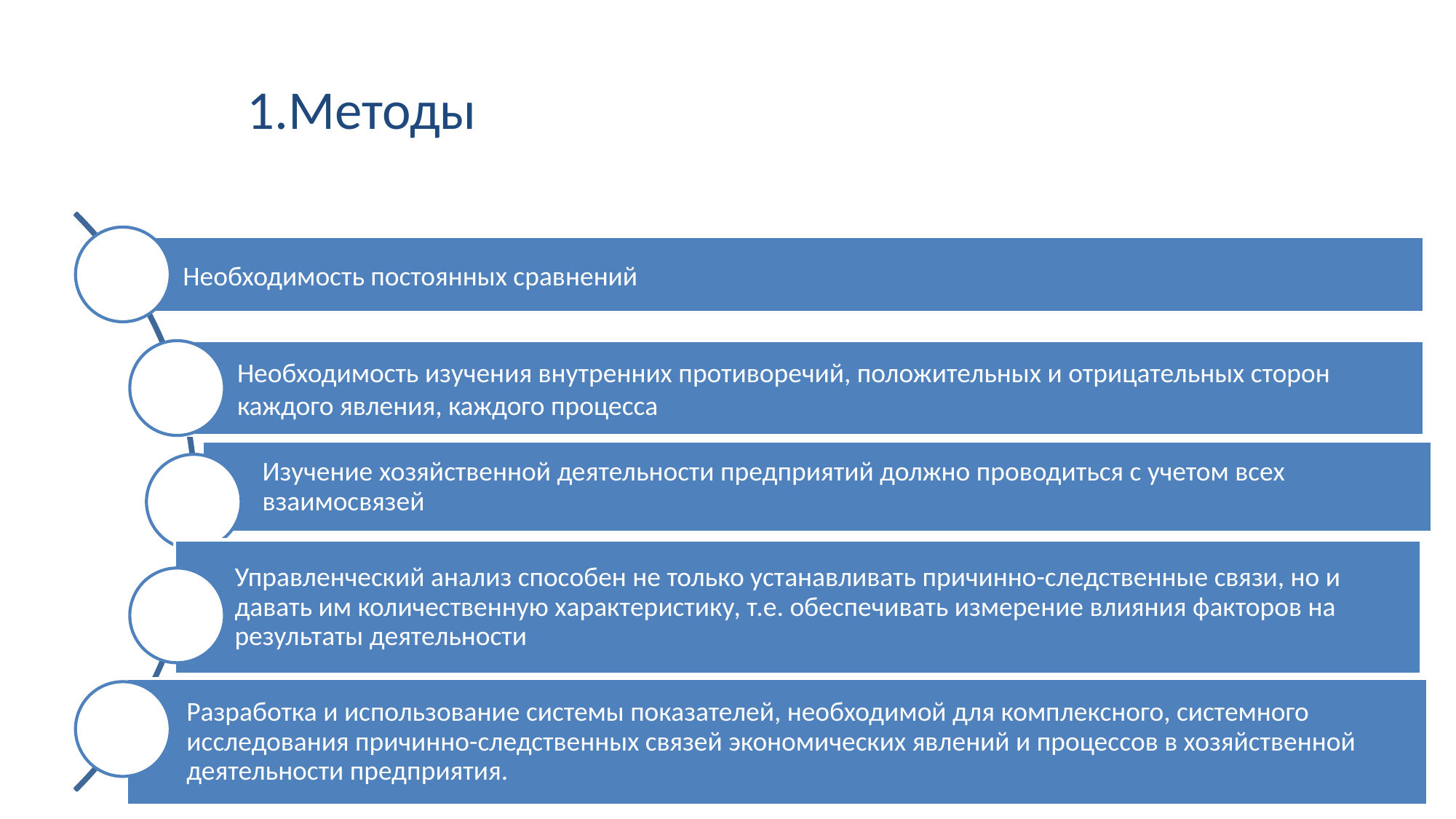

1.Методы
Необходимость постоянных сравнений
Необходимость изучения внутренних противоречий, положительных и отрицательных сторон каждого явления, каждого процесса
Изучение хозяйственной деятельности предприятий должно проводиться с учетом всех взаимосвязей
Управленческий анализ способен не только устанавливать причинно-следственные связи, но и давать им количественную характеристику, т.е. обеспечивать измерение влияния факторов на результаты деятельности
Разработка и использование системы показателей, необходимой для комплексного, системного исследования причинно-следственных связей экономических явлений и процессов в хозяйственной деятельности предприятия.